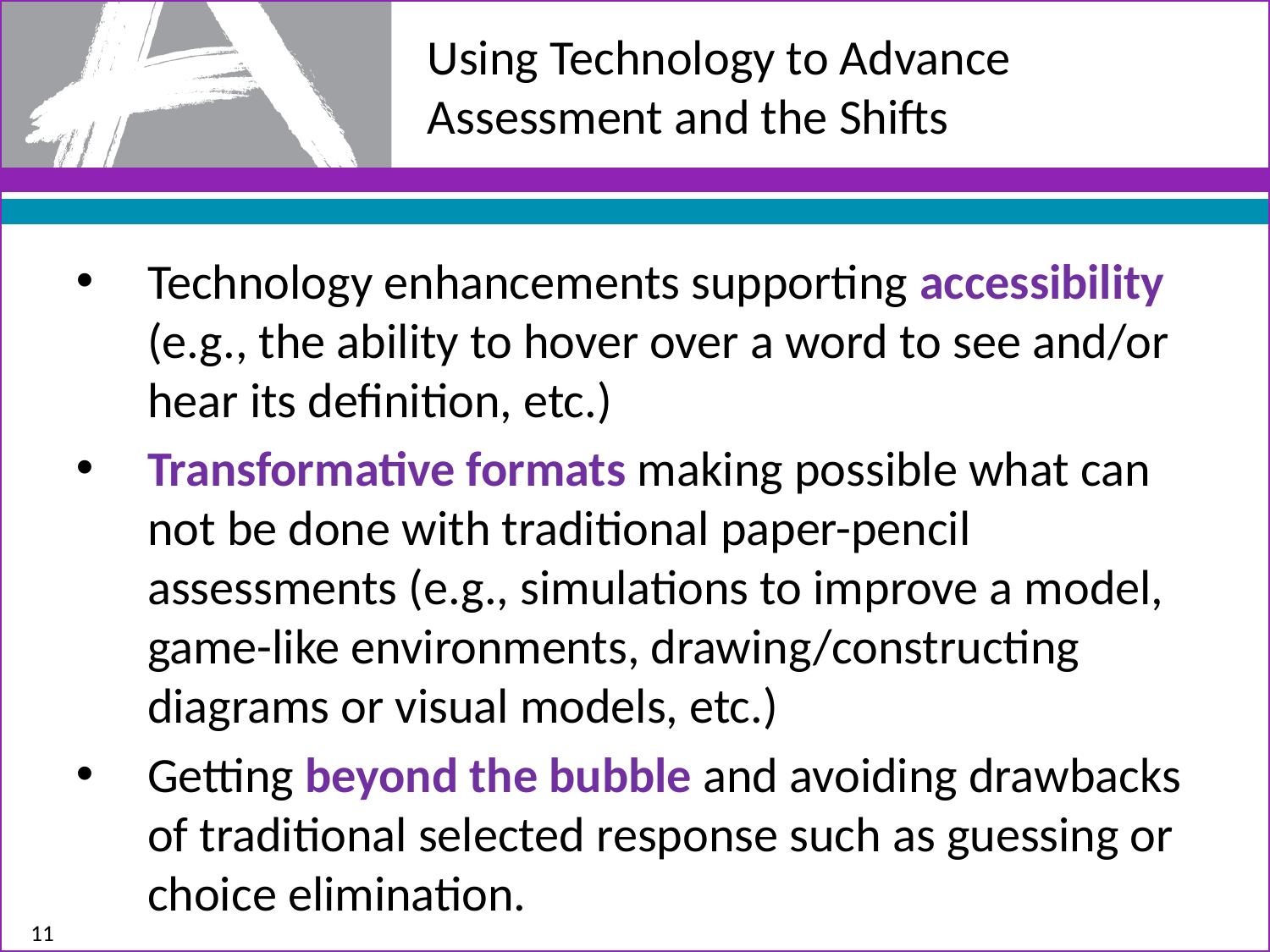

# Using Technology to Advance Assessment and the Shifts
Technology enhancements supporting accessibility (e.g., the ability to hover over a word to see and/or hear its definition, etc.)
Transformative formats making possible what can not be done with traditional paper-pencil assessments (e.g., simulations to improve a model, game-like environments, drawing/constructing diagrams or visual models, etc.)
Getting beyond the bubble and avoiding drawbacks of traditional selected response such as guessing or choice elimination.
11